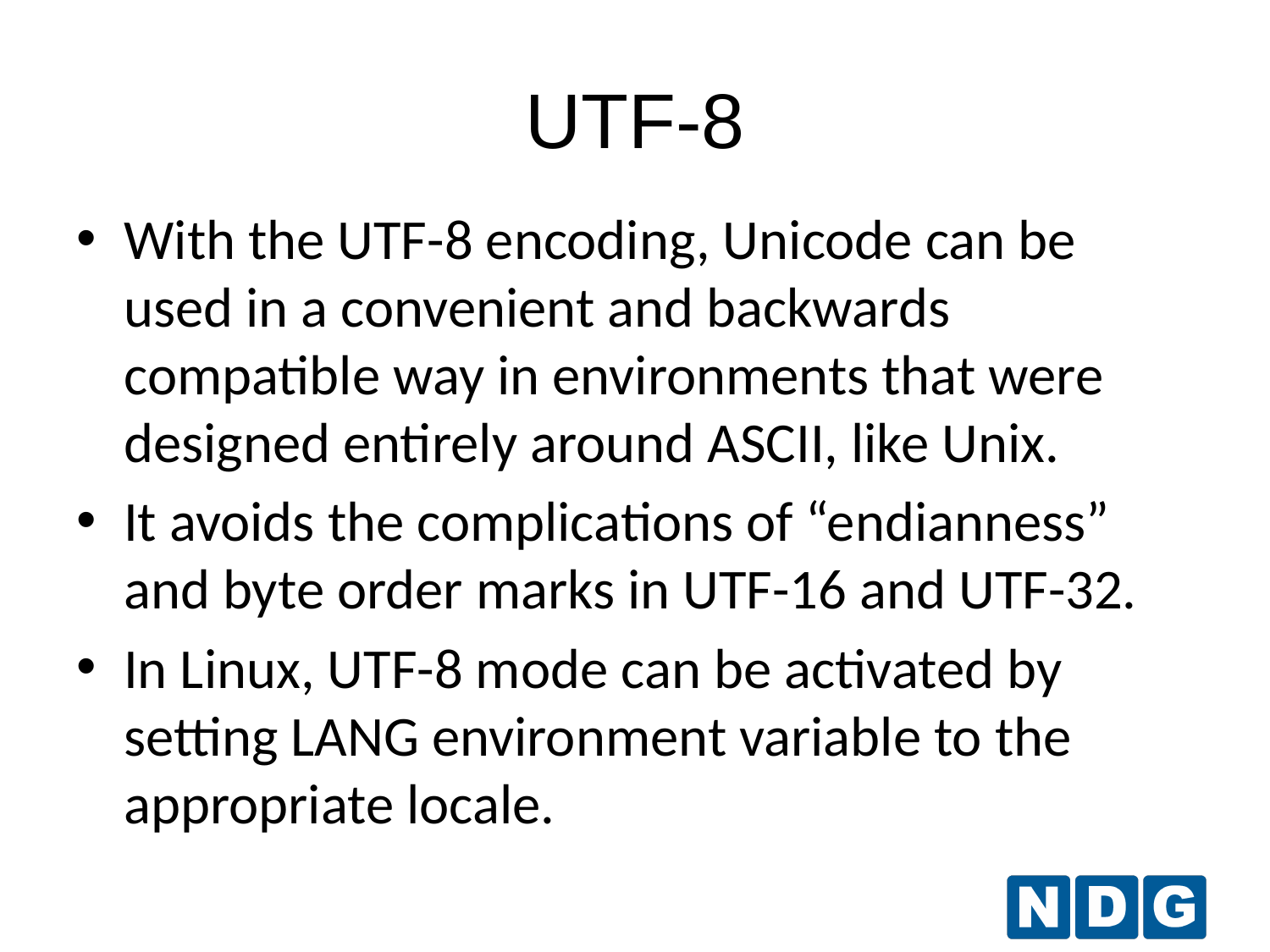

UTF-8
With the UTF-8 encoding, Unicode can be used in a convenient and backwards compatible way in environments that were designed entirely around ASCII, like Unix.
It avoids the complications of “endianness” and byte order marks in UTF-16 and UTF-32.
In Linux, UTF-8 mode can be activated by setting LANG environment variable to the appropriate locale.